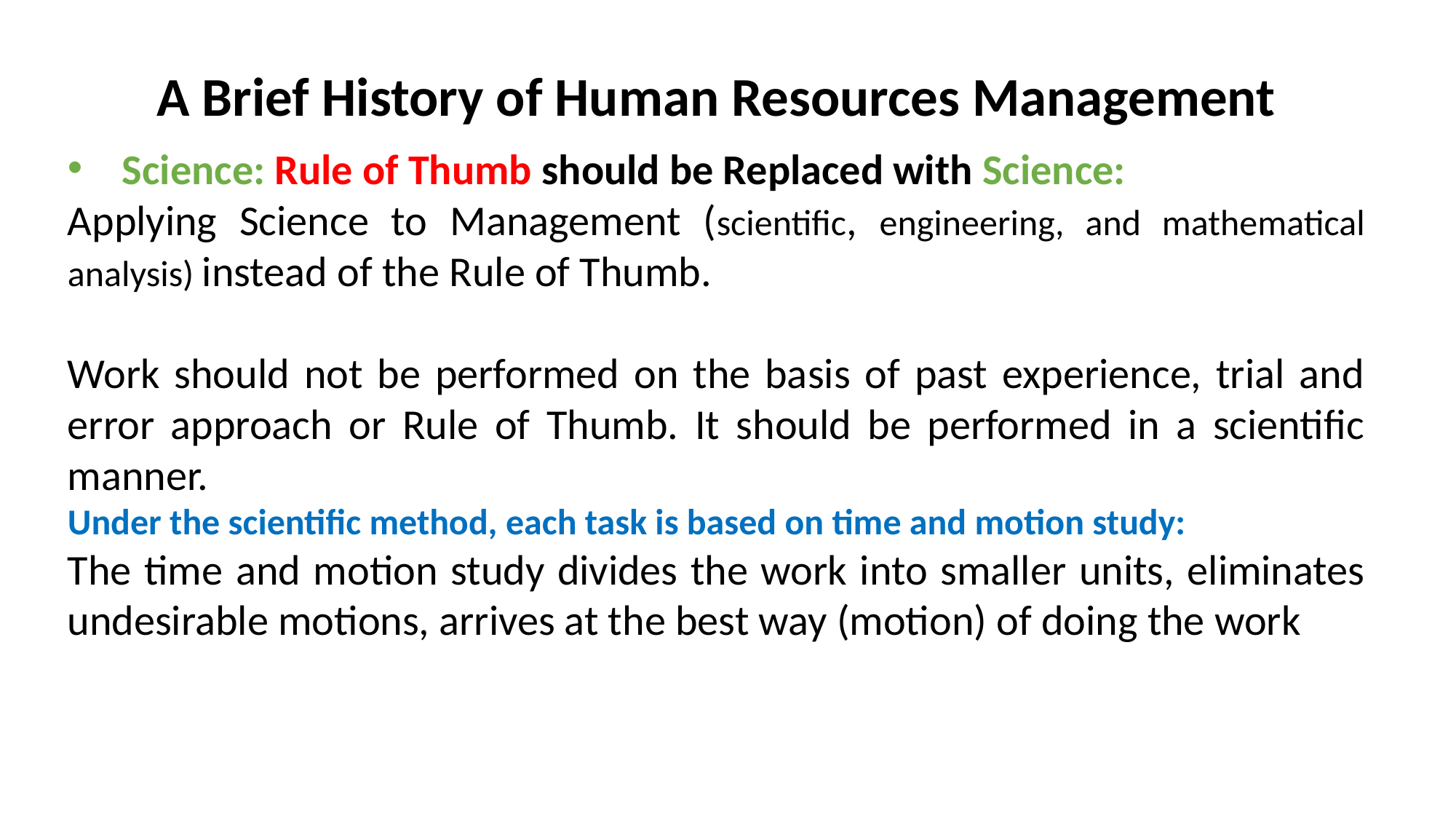

A Brief History of Human Resources Management
Science: Rule of Thumb should be Replaced with Science:
Applying Science to Management (scientific, engineering, and mathematical analysis) instead of the Rule of Thumb.

Work should not be performed on the basis of past experience, trial and error approach or Rule of Thumb. It should be performed in a scientific manner.
Under the scientific method, each task is based on time and motion study:
The time and motion study divides the work into smaller units, eliminates undesirable motions, arrives at the best way (motion) of doing the work